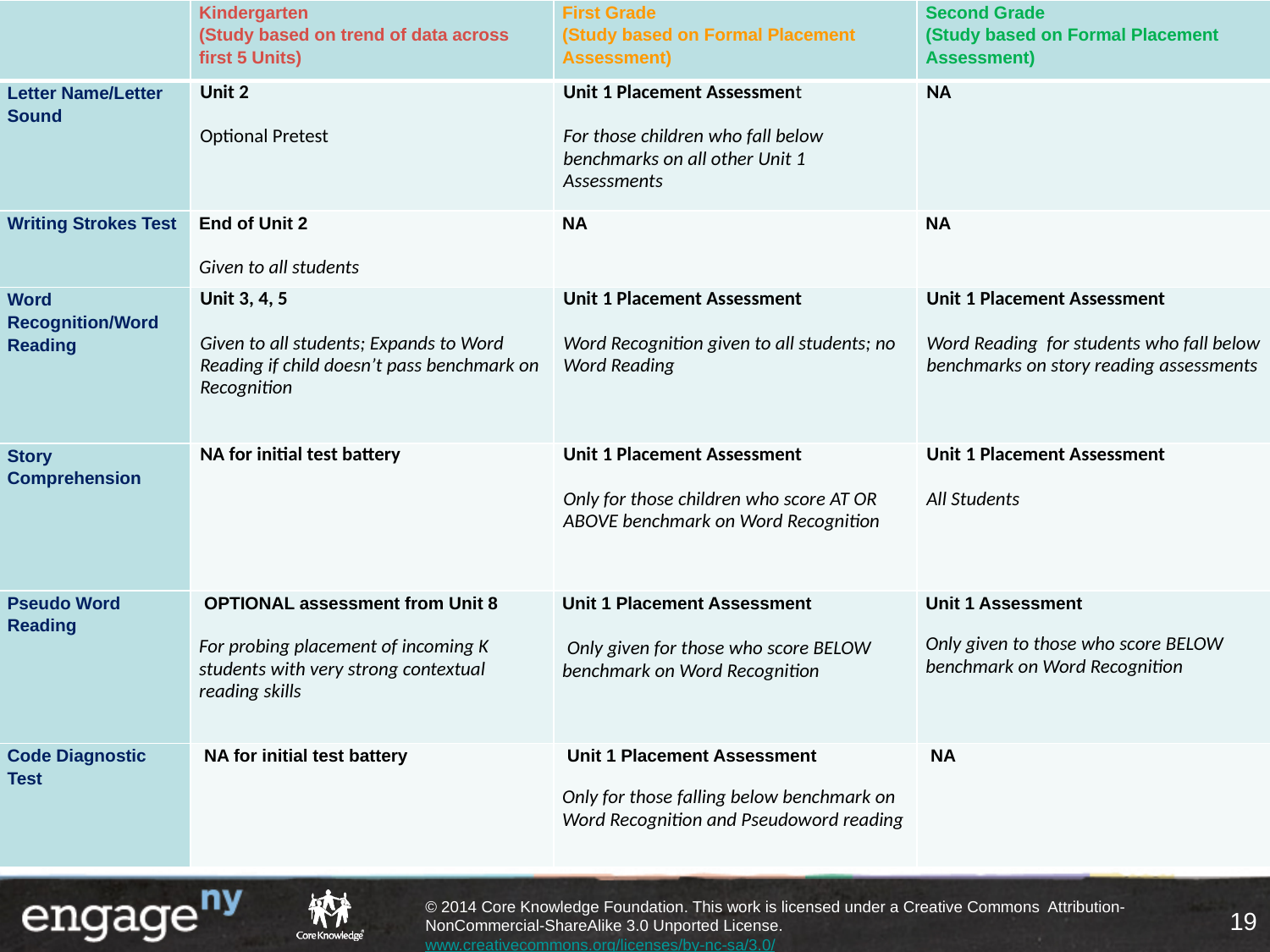

|  | Kindergarten (Study based on trend of data across first 5 Units) | First Grade (Study based on Formal Placement Assessment) | Second Grade (Study based on Formal Placement Assessment) |
| --- | --- | --- | --- |
| Letter Name/Letter Sound | Unit 2 Optional Pretest | Unit 1 Placement Assessment   For those children who fall below benchmarks on all other Unit 1 Assessments | NA |
| Writing Strokes Test | End of Unit 2   Given to all students | NA | NA |
| Word Recognition/Word Reading | Unit 3, 4, 5 Given to all students; Expands to Word Reading if child doesn’t pass benchmark on Recognition | Unit 1 Placement Assessment   Word Recognition given to all students; no Word Reading | Unit 1 Placement Assessment   Word Reading for students who fall below benchmarks on story reading assessments |
| Story Comprehension | NA for initial test battery | Unit 1 Placement Assessment   Only for those children who score AT OR ABOVE benchmark on Word Recognition | Unit 1 Placement Assessment   All Students |
| Pseudo Word Reading | OPTIONAL assessment from Unit 8 For probing placement of incoming K students with very strong contextual reading skills | Unit 1 Placement Assessment    Only given for those who score BELOW benchmark on Word Recognition | Unit 1 Assessment Only given to those who score BELOW benchmark on Word Recognition |
| Code Diagnostic Test | NA for initial test battery | Unit 1 Placement Assessment Only for those falling below benchmark on Word Recognition and Pseudoword reading | NA |

19